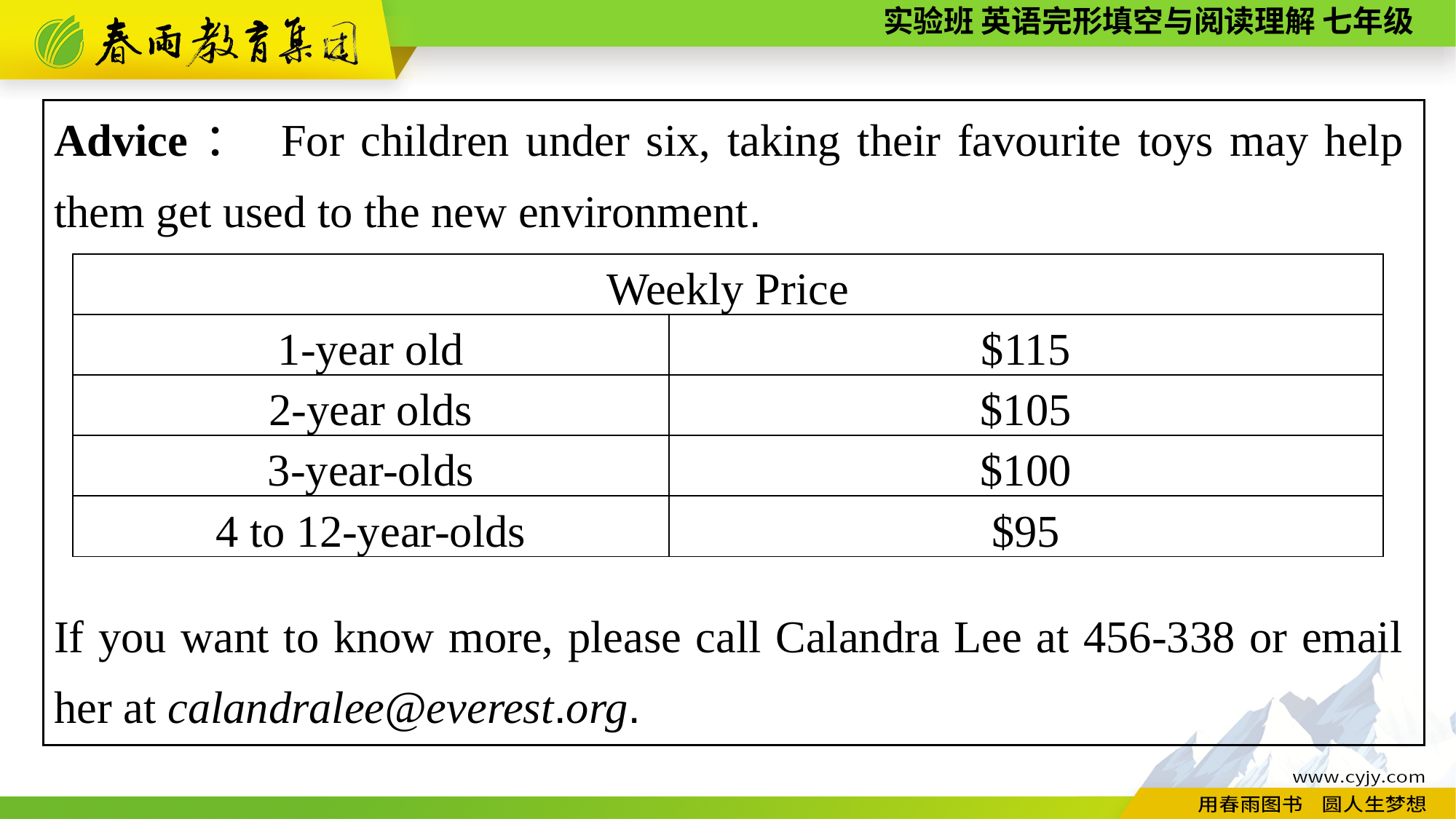

Advice： For children under six, taking their favourite toys may help them get used to the new environment.

If you want to know more, please call Calandra Lee at 456-338 or email her at calandralee@everest.org.

| Weekly Price |  |
| --- | --- |
| 1-year old | $115 |
| 2-year olds | $105 |
| 3-year-olds | $100 |
| 4 to 12-year-olds | $95 |